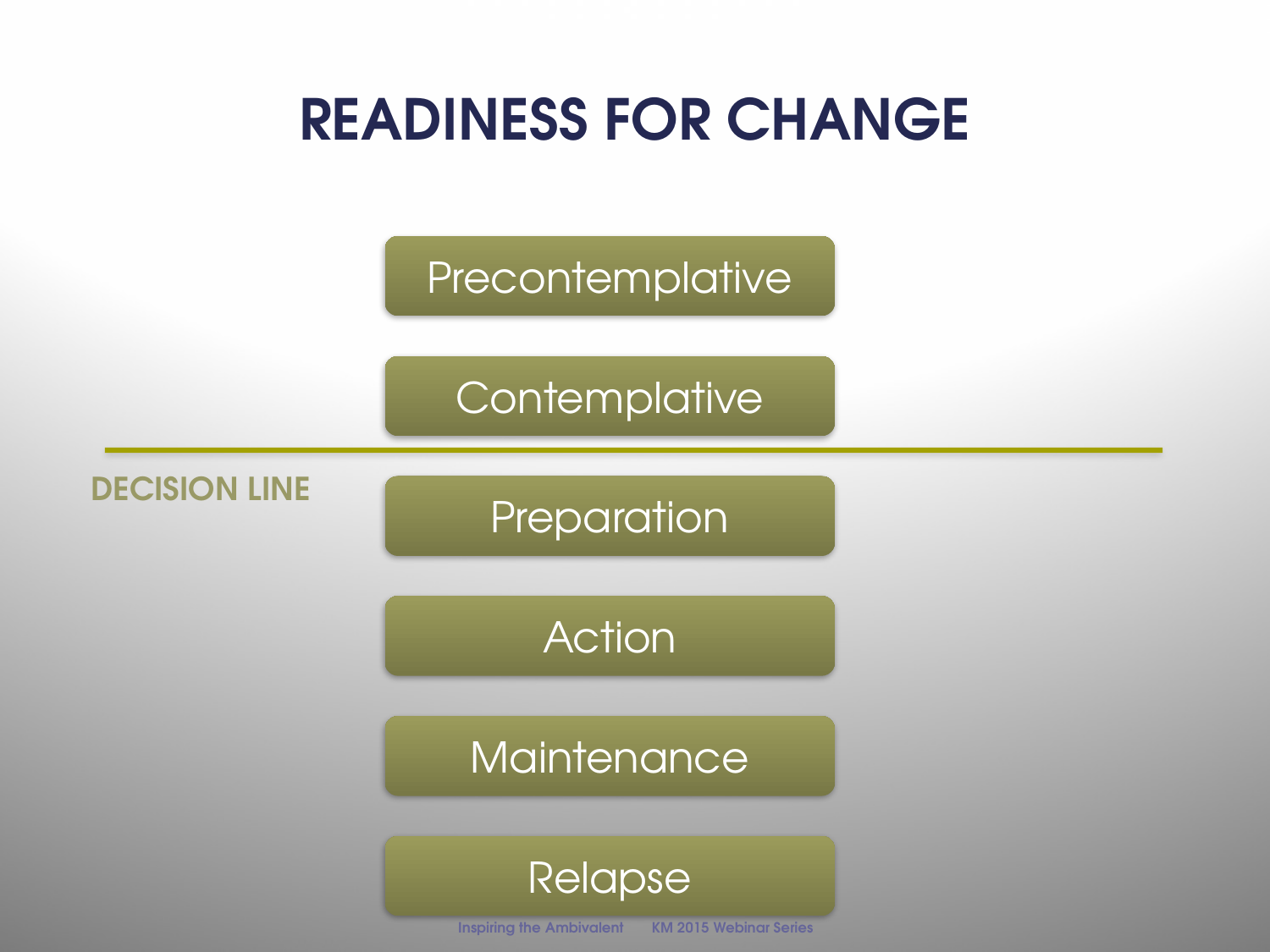

# READINESS FOR CHANGE

Precontemplative

Contemplative

DECISION LINE
Preparation
Action
Maintenance
Relapse
Inspiring the Ambivalent       KM 2015 Webinar Series